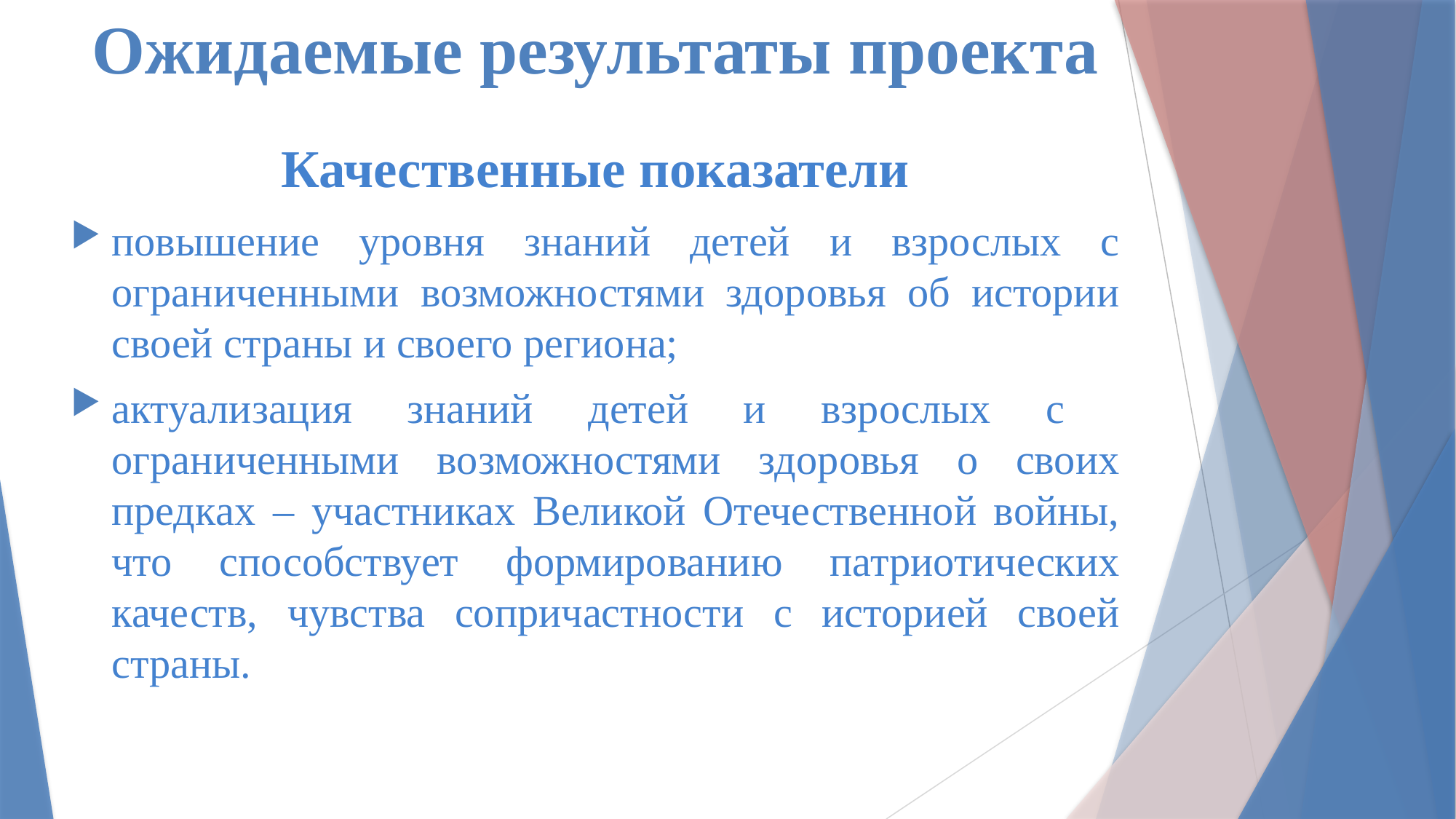

# Ожидаемые результаты проекта
Качественные показатели
повышение уровня знаний детей и взрослых с ограниченными возможностями здоровья об истории своей страны и своего региона;
актуализация знаний детей и взрослых с  ограниченными возможностями здоровья о своих предках – участниках Великой Отечественной войны, что способствует формированию патриотических качеств, чувства сопричастности с историей своей страны.